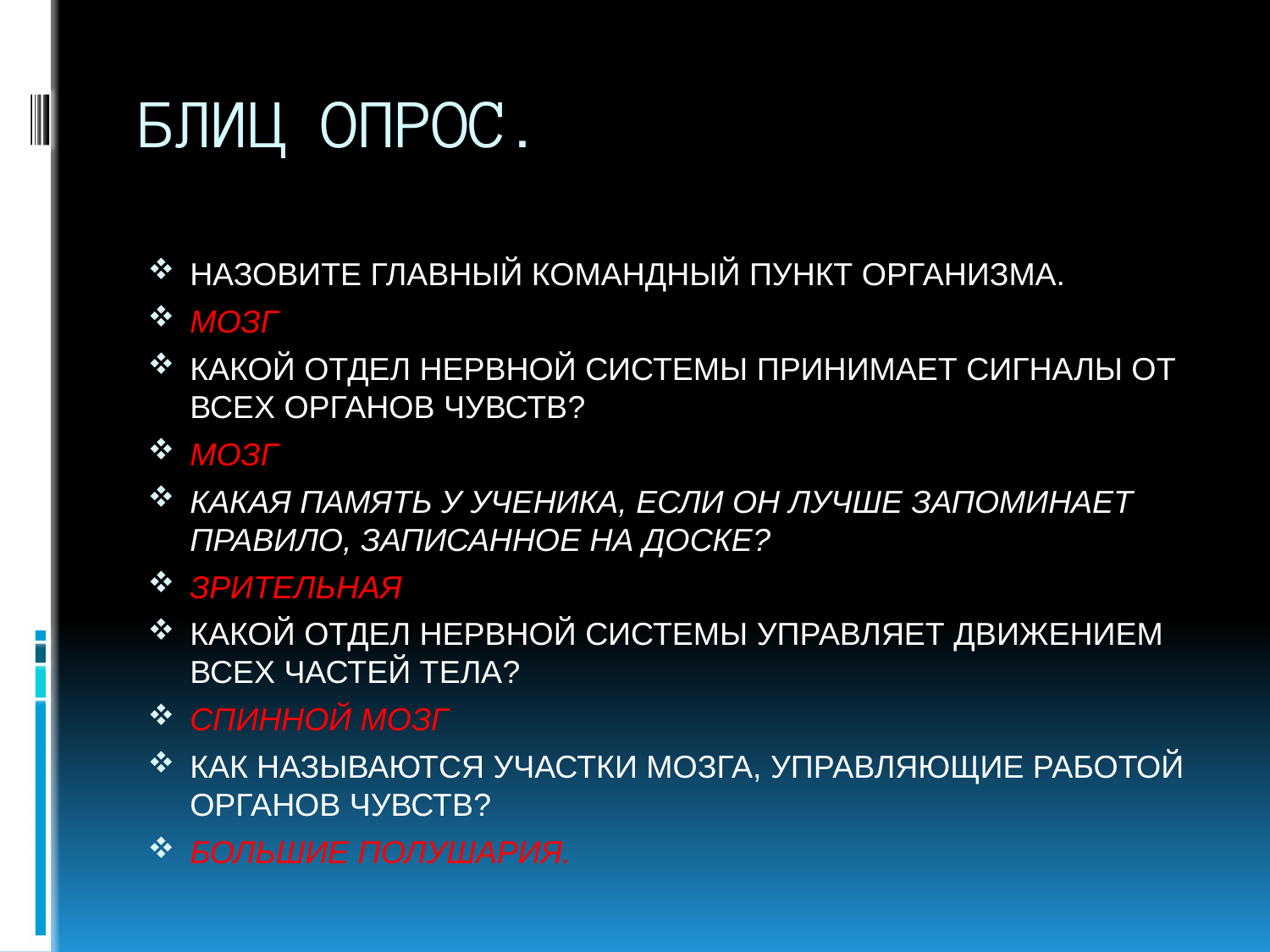

# БЛИЦ ОПРОС.
НАЗОВИТЕ ГЛАВНЫЙ КОМАНДНЫЙ ПУНКТ ОРГАНИЗМА.
МОЗГ
КАКОЙ ОТДЕЛ НЕРВНОЙ СИСТЕМЫ ПРИНИМАЕТ СИГНАЛЫ ОТ ВСЕХ ОРГАНОВ ЧУВСТВ?
МОЗГ
КАКАЯ ПАМЯТЬ У УЧЕНИКА, ЕСЛИ ОН ЛУЧШЕ ЗАПОМИНАЕТ ПРАВИЛО, ЗАПИСАННОЕ НА ДОСКЕ?
ЗРИТЕЛЬНАЯ
КАКОЙ ОТДЕЛ НЕРВНОЙ СИСТЕМЫ УПРАВЛЯЕТ ДВИЖЕНИЕМ ВСЕХ ЧАСТЕЙ ТЕЛА?
СПИННОЙ МОЗГ
КАК НАЗЫВАЮТСЯ УЧАСТКИ МОЗГА, УПРАВЛЯЮЩИЕ РАБОТОЙ ОРГАНОВ ЧУВСТВ?
БОЛЬШИЕ ПОЛУШАРИЯ.